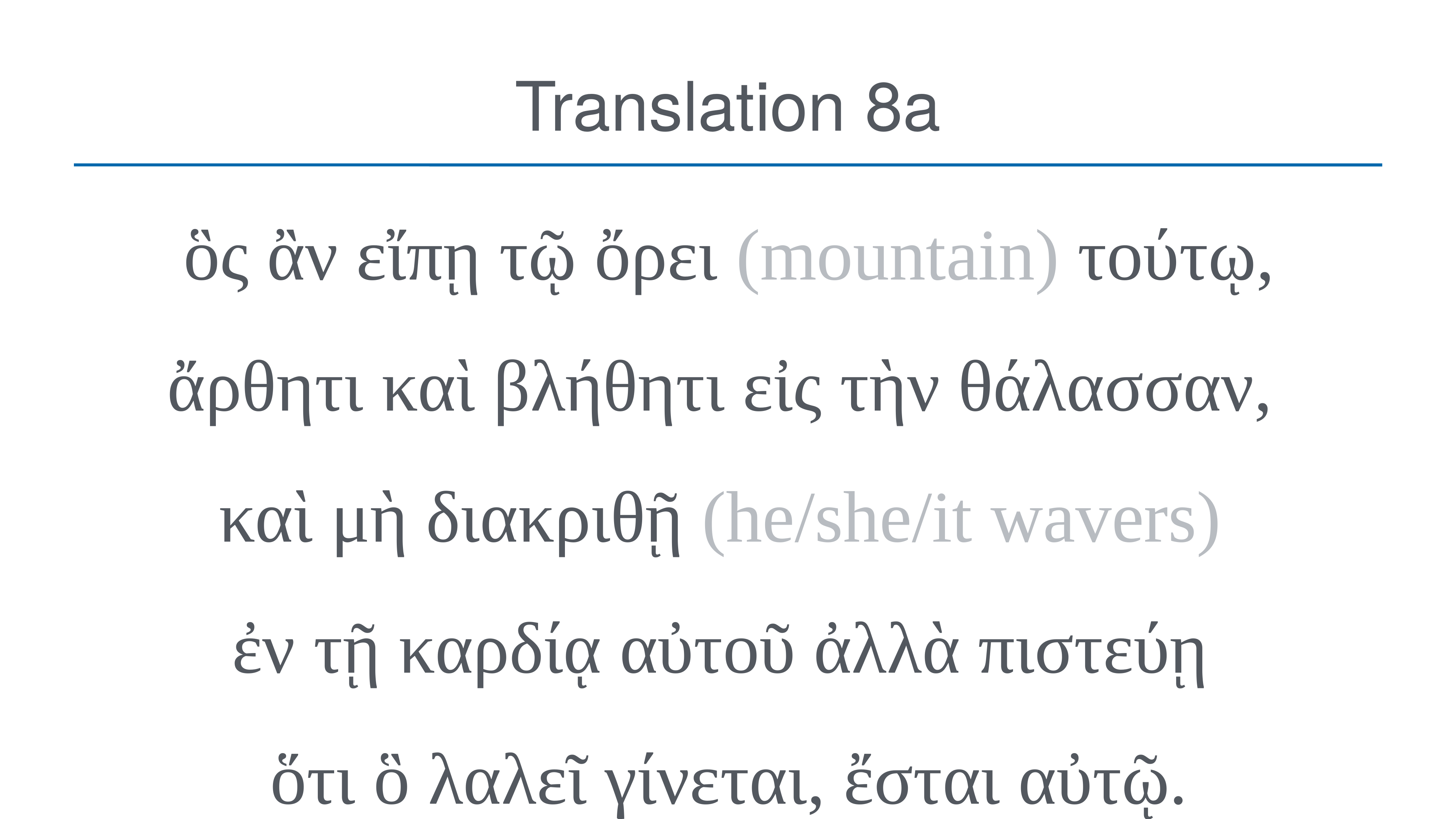

# Translation 8a
ὃς ἂν εἴπῃ τῷ ὄρει (mountain) τούτῳ,
ἄρθητι καὶ βλήθητι εἰς τὴν θάλασσαν,
καὶ μὴ διακριθῇ (he/she/it wavers)
ἐν τῇ καρδίᾳ αὐτοῦ ἀλλὰ πιστεύῃ
ὅτι ὃ λαλεῖ γίνεται, ἔσται αὐτῷ.